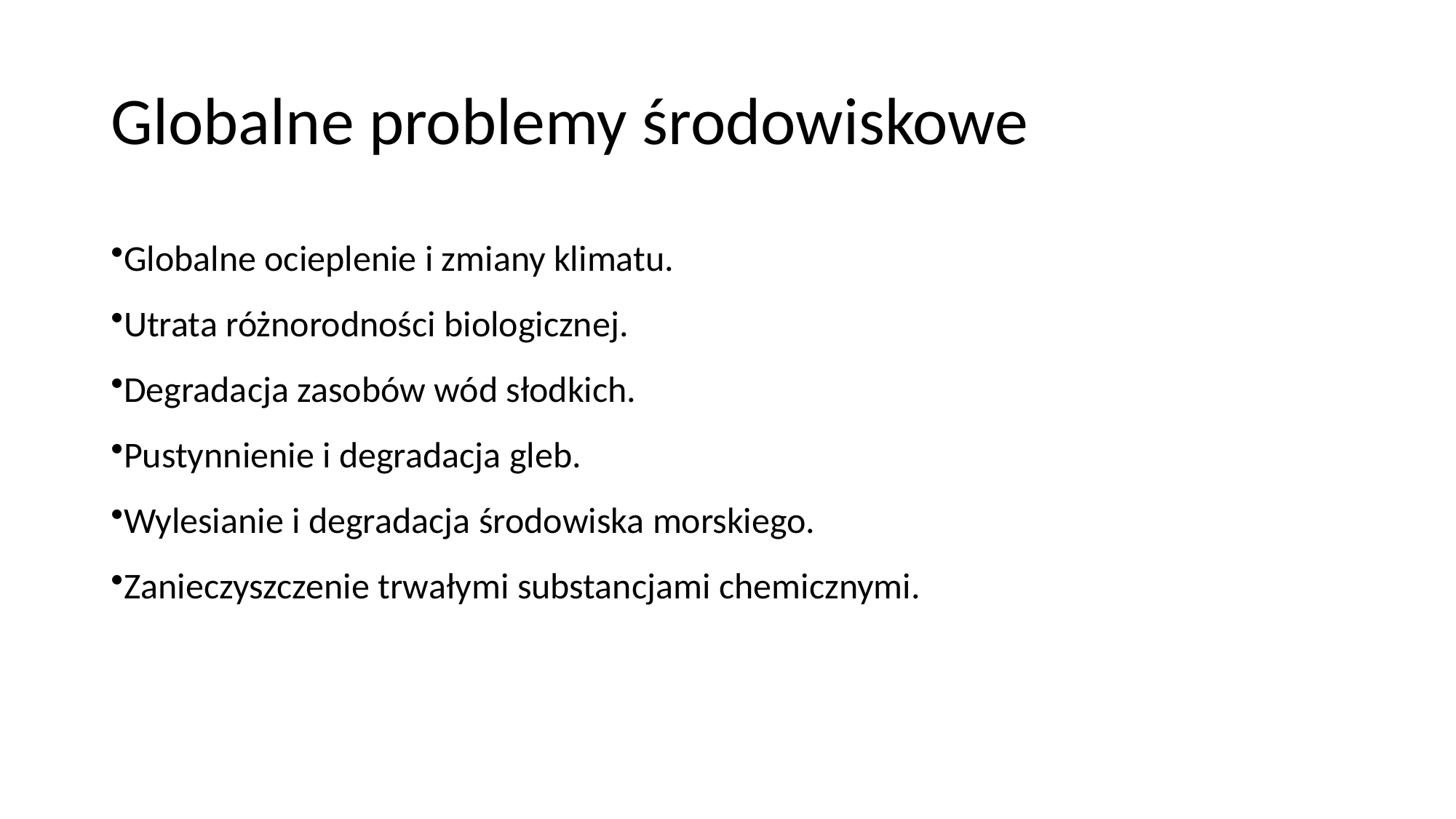

# Globalne problemy środowiskowe
Globalne ocieplenie i zmiany klimatu.
Utrata różnorodności biologicznej.
Degradacja zasobów wód słodkich.
Pustynnienie i degradacja gleb.
Wylesianie i degradacja środowiska morskiego.
Zanieczyszczenie trwałymi substancjami chemicznymi.